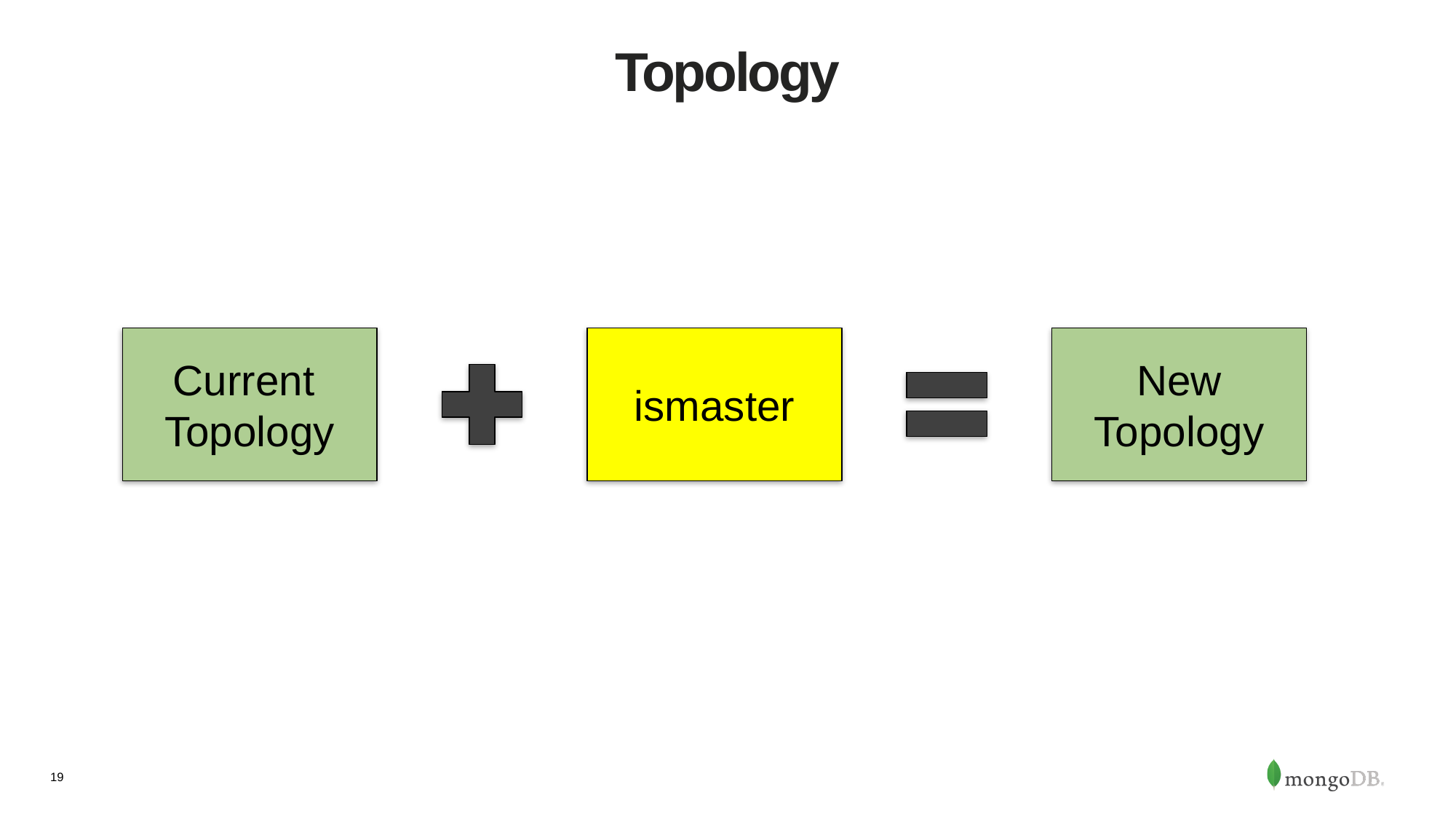

# Topology

Current
Topology
ismaster
New
Topology